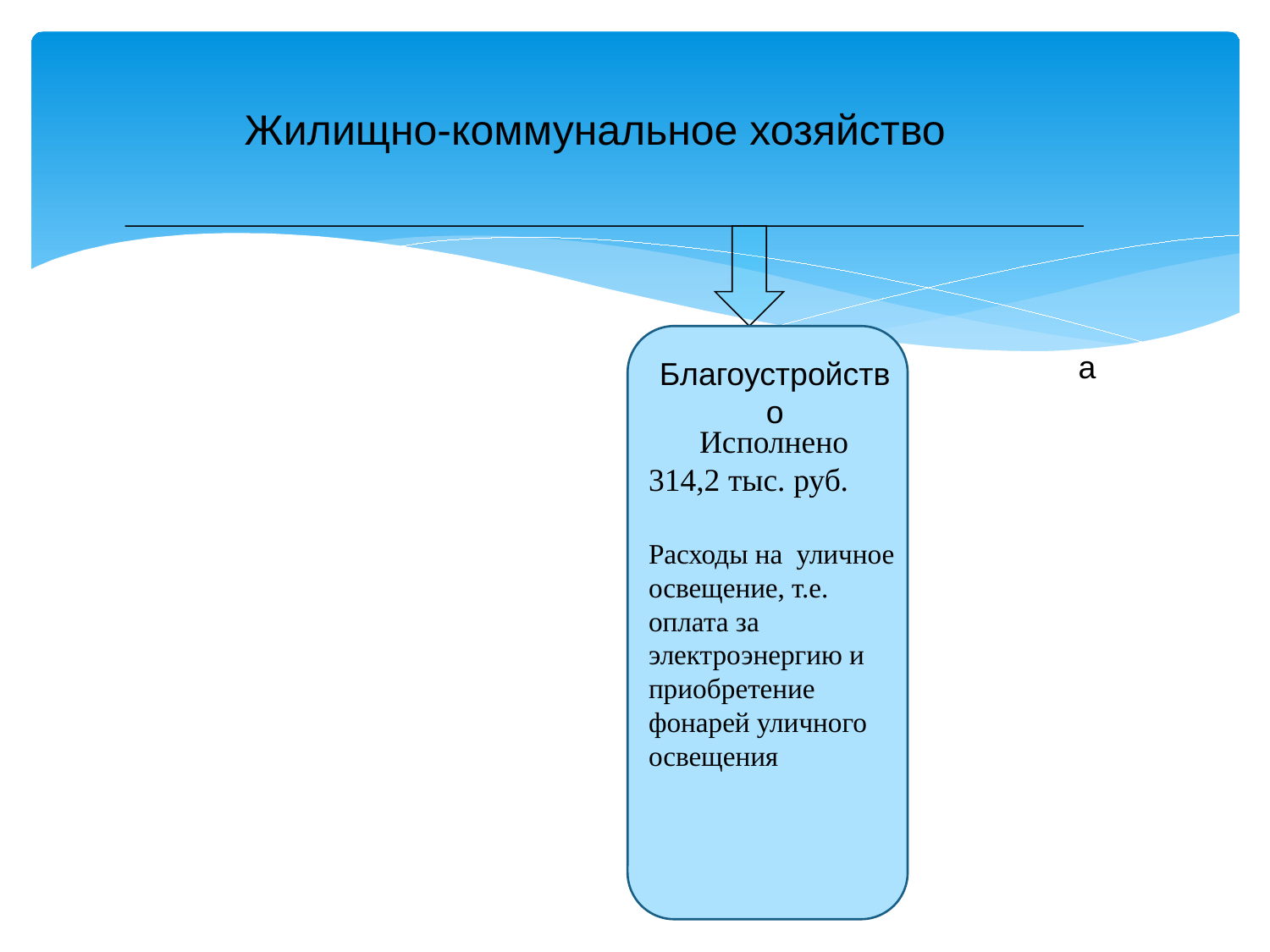

Жилищно-коммунальное хозяйство

а
Благоустройство
Исполнено
314,2 тыс. руб.

Расходы на  уличное освещение, т.е. оплата за электроэнергию и приобретение фонарей уличного освещения